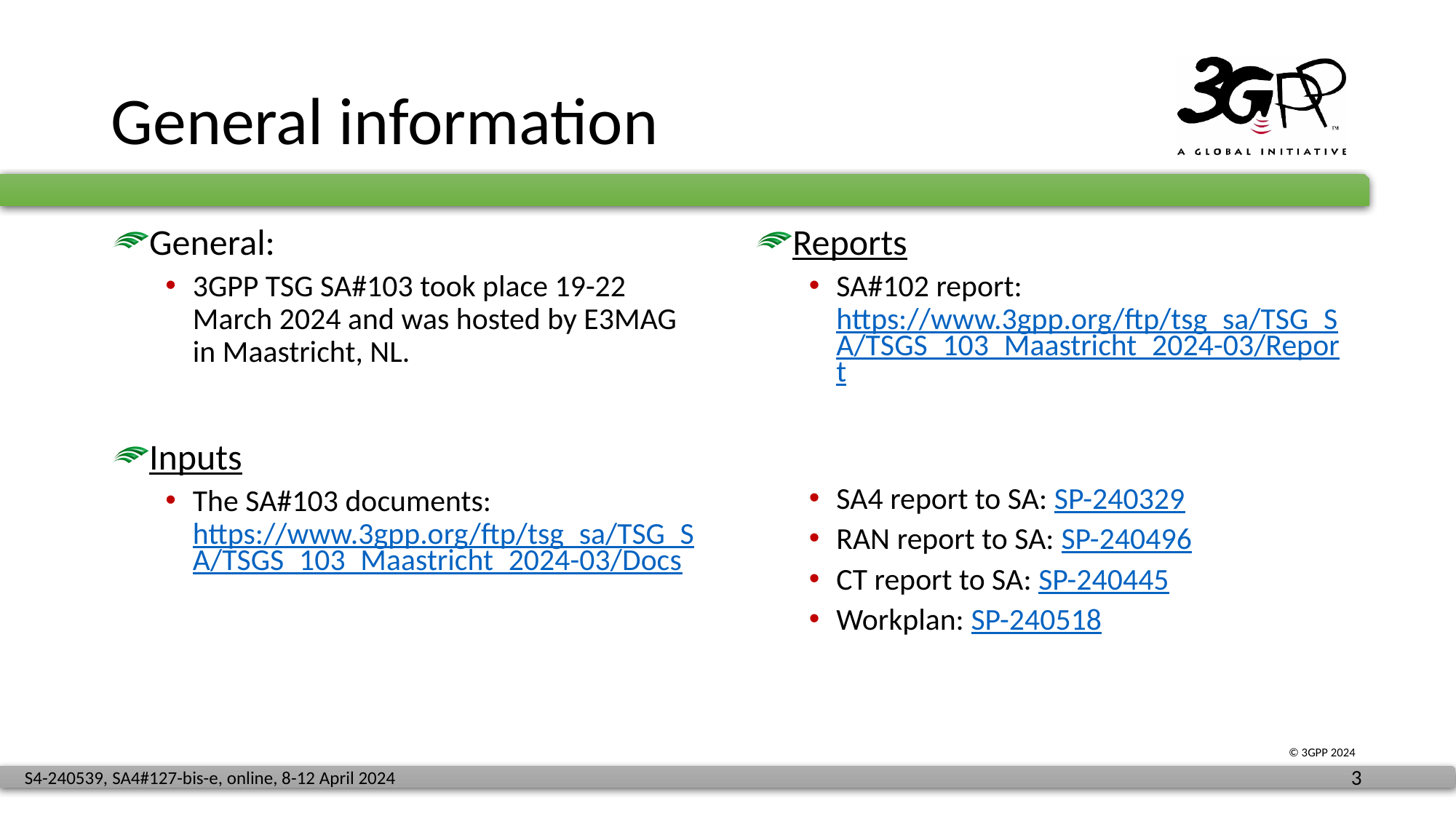

# General information
General:
3GPP TSG SA#103 took place 19-22 March 2024 and was hosted by E3MAG in Maastricht, NL.

Inputs
The SA#103 documents: https://www.3gpp.org/ftp/tsg_sa/TSG_SA/TSGS_103_Maastricht_2024-03/Docs
Reports
SA#102 report: https://www.3gpp.org/ftp/tsg_sa/TSG_SA/TSGS_103_Maastricht_2024-03/Report

SA4 report to SA: SP-240329
RAN report to SA: SP-240496
CT report to SA: SP-240445
Workplan: SP-240518